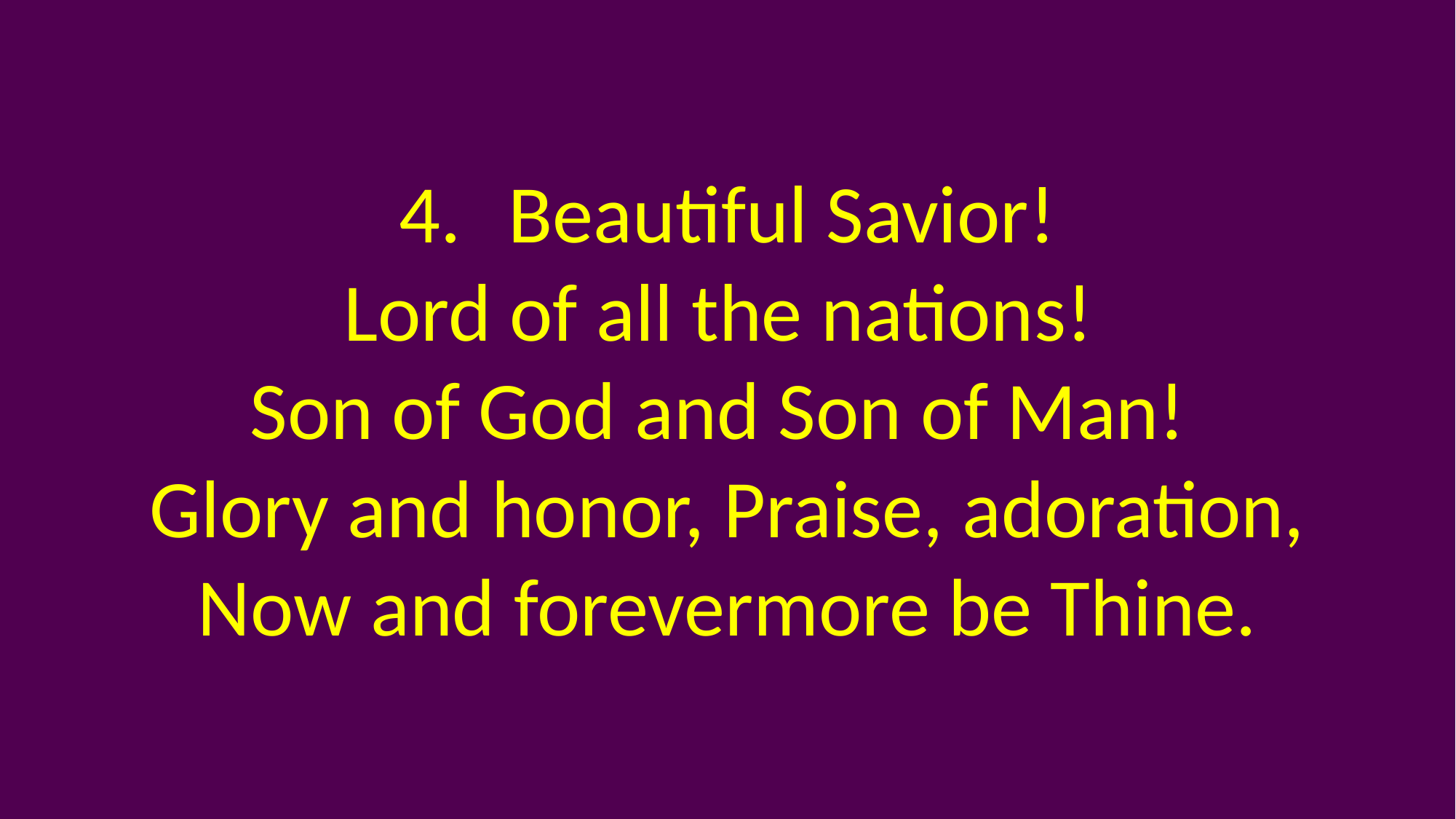

4. 	Beautiful Savior!
Lord of all the nations!
Son of God and Son of Man!
Glory and honor, Praise, adoration,
Now and forevermore be Thine.